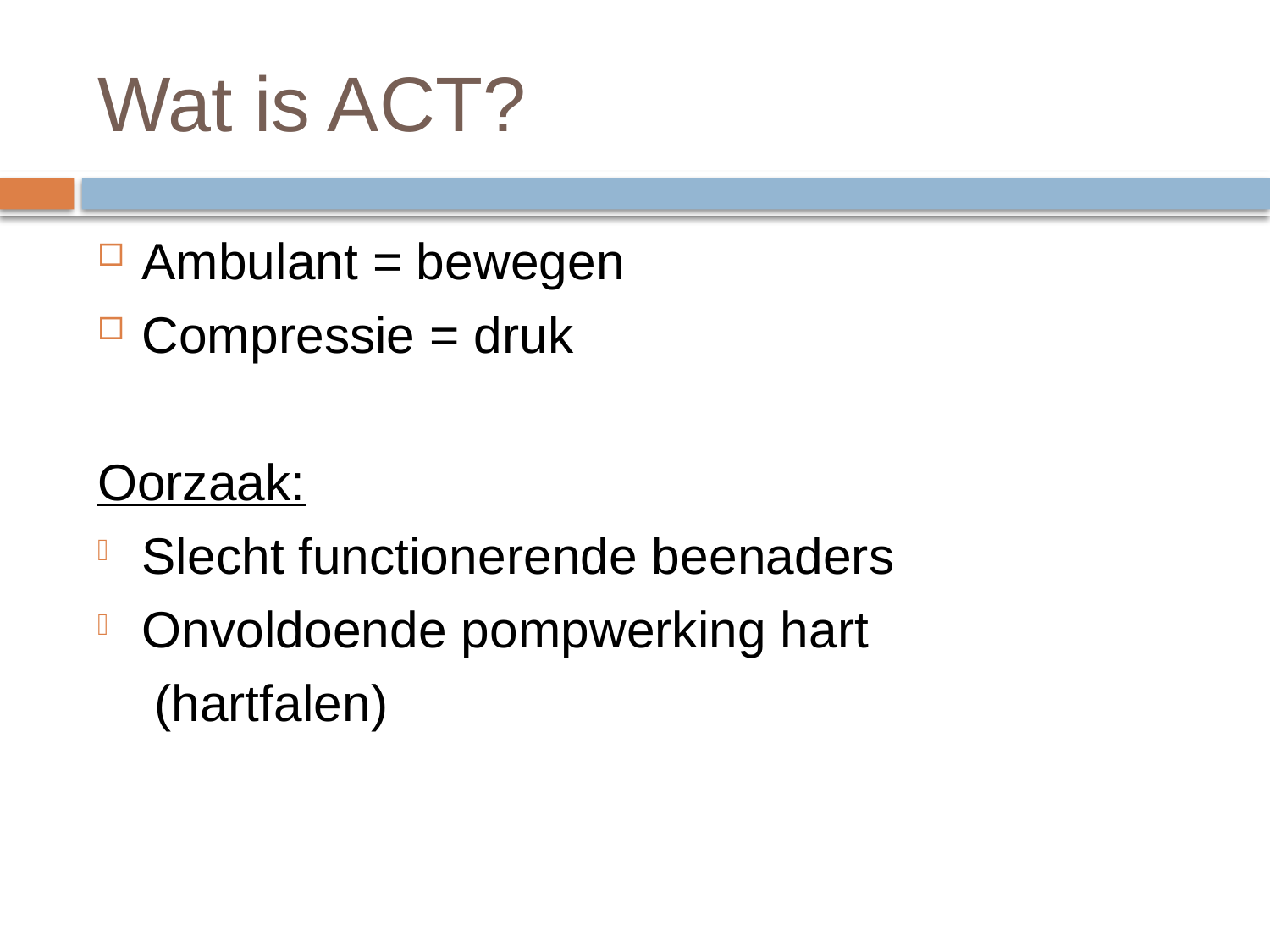

# Wat is ACT?
Ambulant = bewegen
Compressie = druk

Oorzaak:
Slecht functionerende beenaders
Onvoldoende pompwerking hart
    (hartfalen)